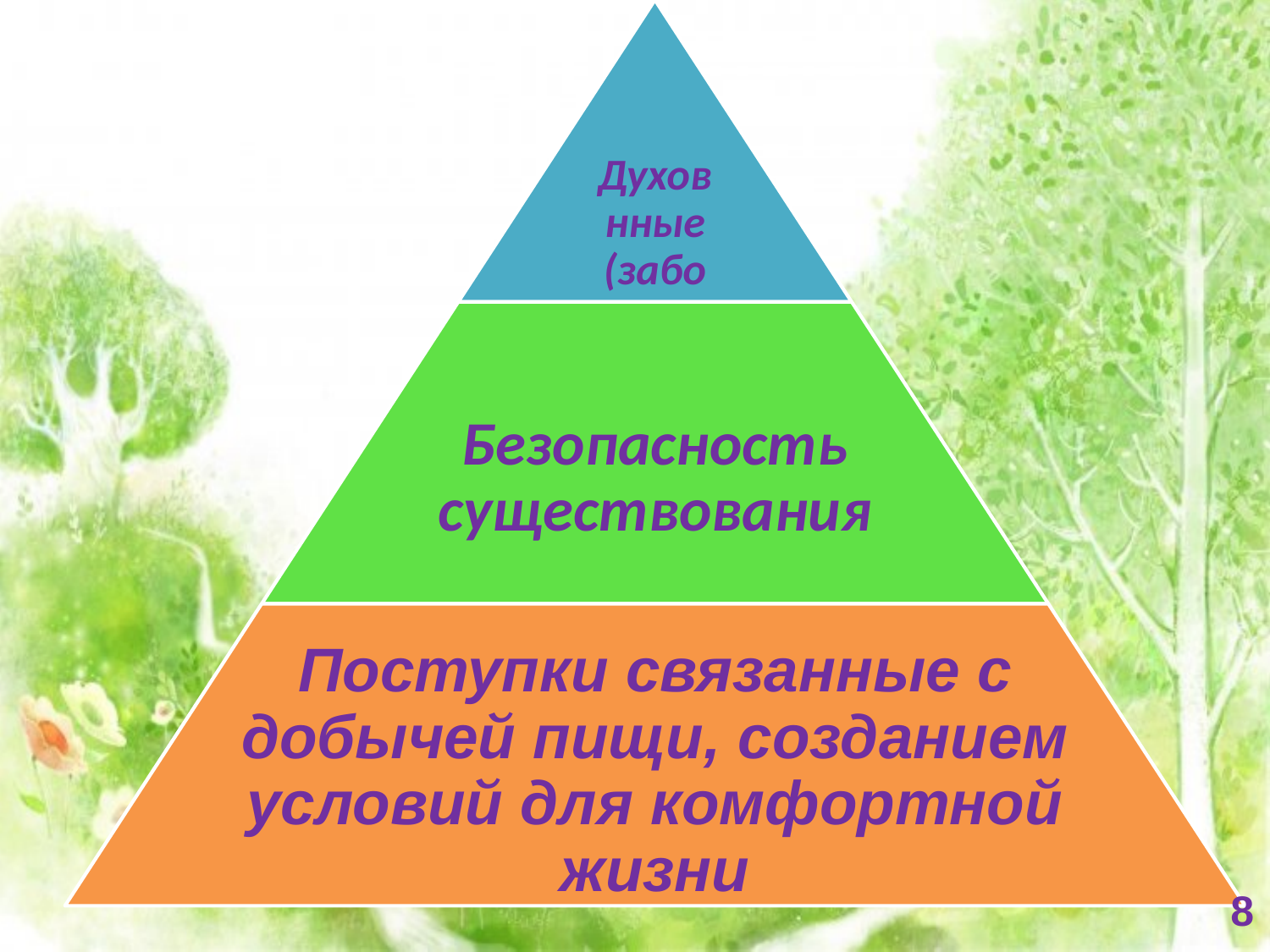

Духовнные (забота,защита)
Безопасность существования
Поступки связанные с добычей пищи, созданием условий для комфортной жизни
  8